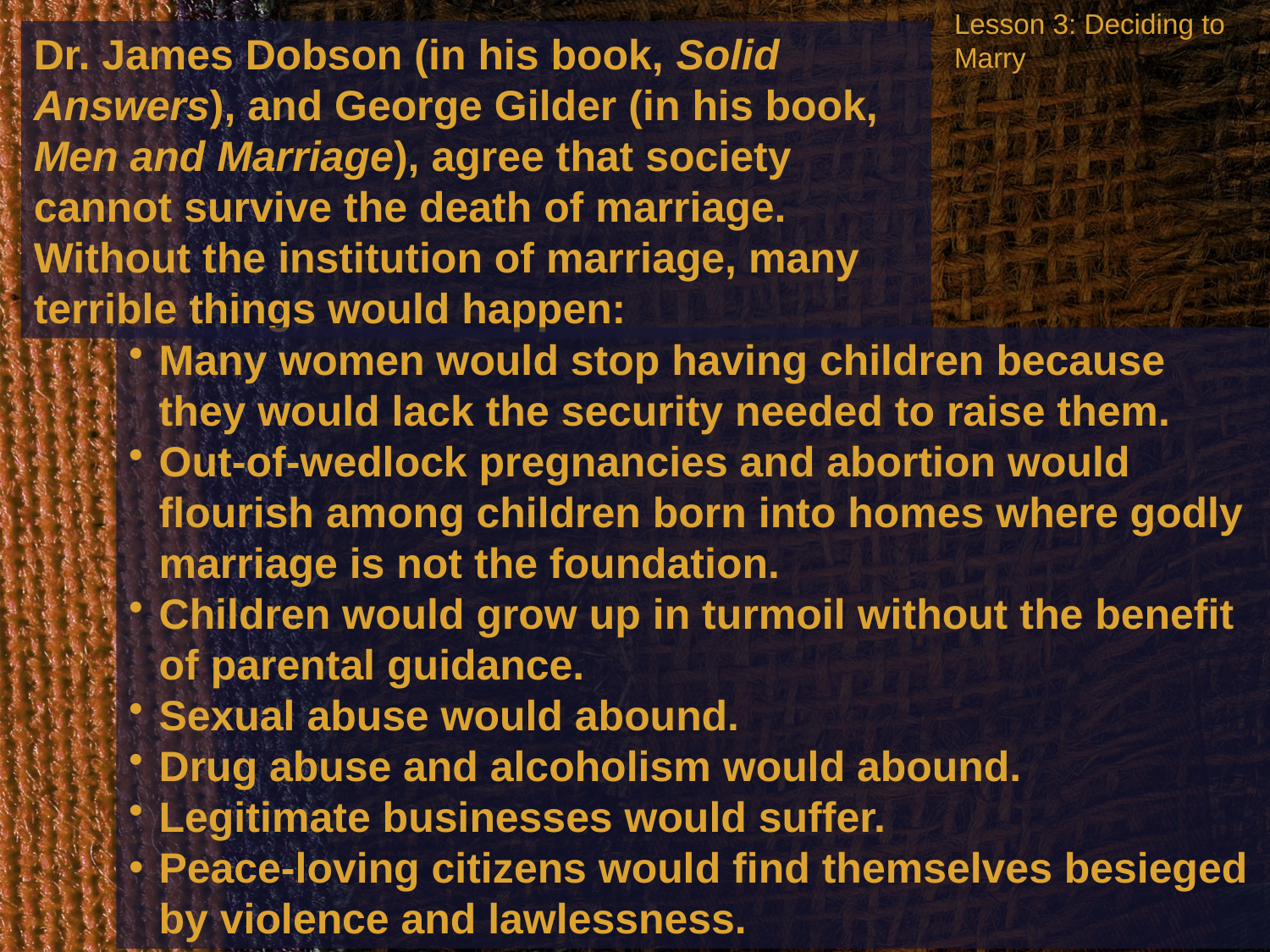

Lesson 3: Deciding to Marry
Dr. James Dobson (in his book, Solid Answers), and George Gilder (in his book, Men and Marriage), agree that society cannot survive the death of marriage. Without the institution of marriage, many terrible things would happen:
Many women would stop having children because they would lack the security needed to raise them.
Out-of-wedlock pregnancies and abortion would flourish among children born into homes where godly marriage is not the foundation.
Children would grow up in turmoil without the benefit of parental guidance.
Sexual abuse would abound.
Drug abuse and alcoholism would abound.
Legitimate businesses would suffer.
Peace-loving citizens would find themselves besieged by violence and lawlessness.